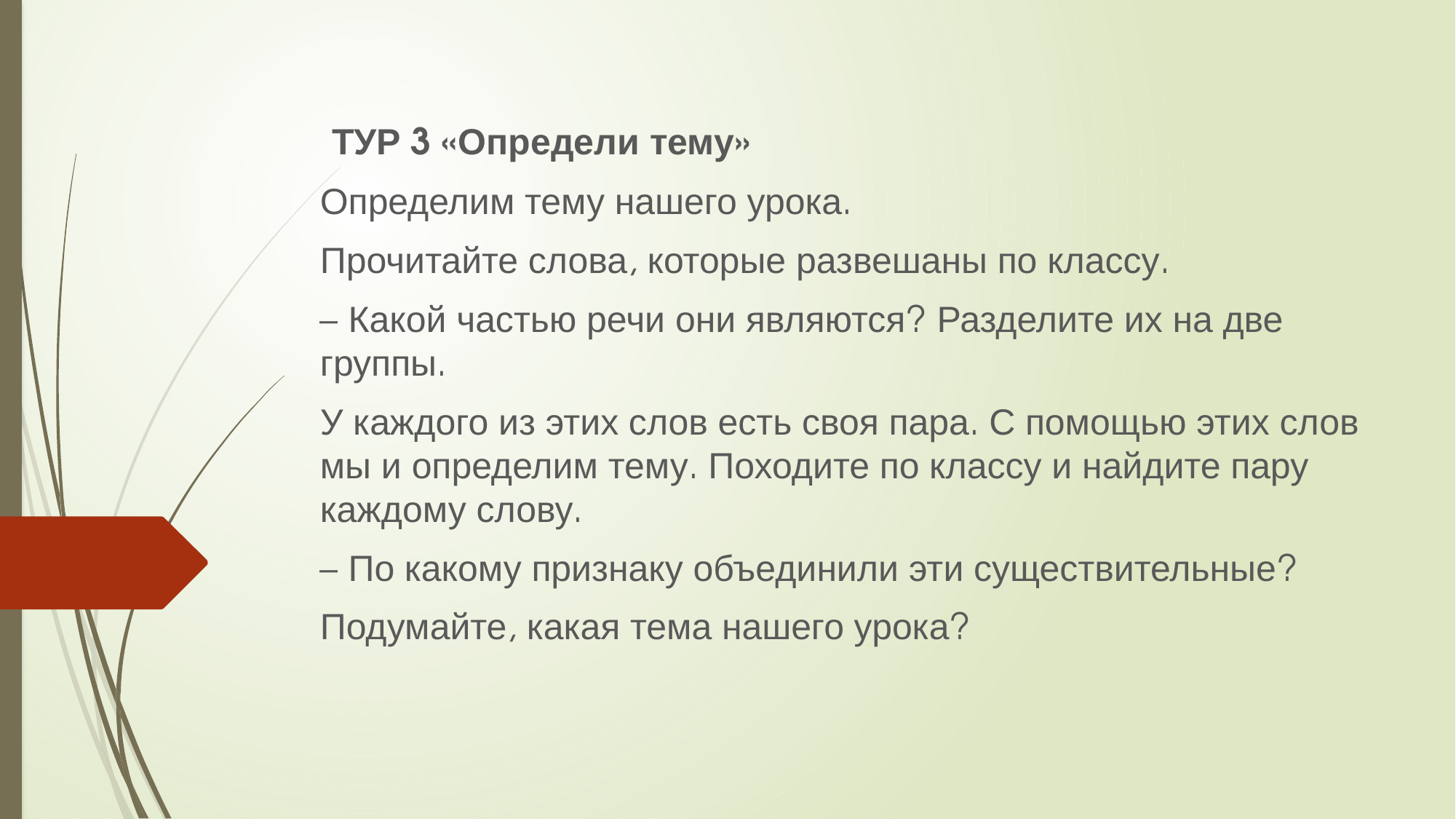

ТУР 3 «Определи тему»
Определим тему нашего урока.
Прочитайте слова, которые развешаны по классу.
– Какой частью речи они являются? Разделите их на две группы.
У каждого из этих слов есть своя пара. С помощью этих слов мы и определим тему. Походите по классу и найдите пару каждому слову.
– По какому признаку объединили эти существительные?
Подумайте, какая тема нашего урока?